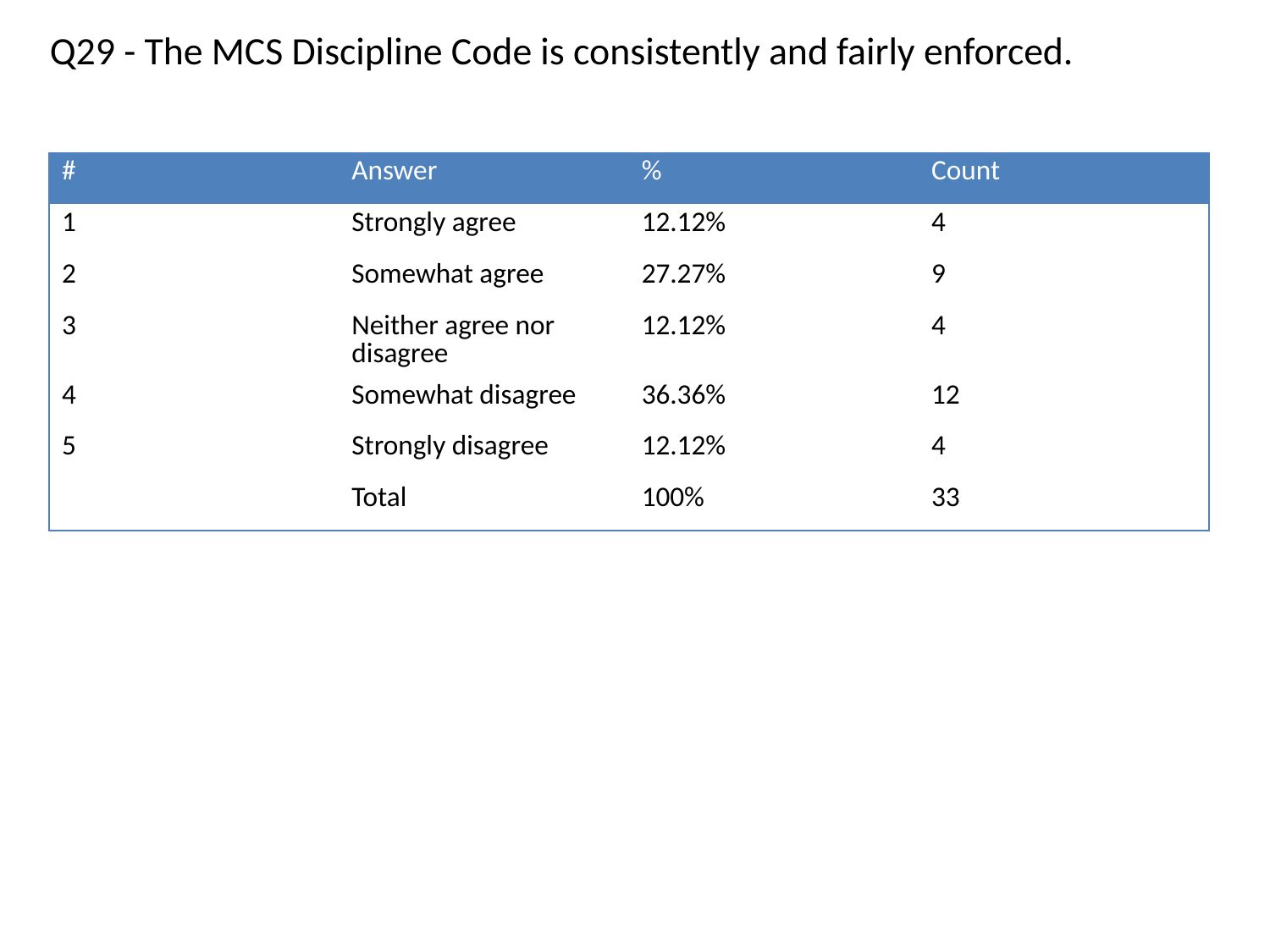

Q29 - The MCS Discipline Code is consistently and fairly enforced.
| # | Answer | % | Count |
| --- | --- | --- | --- |
| 1 | Strongly agree | 12.12% | 4 |
| 2 | Somewhat agree | 27.27% | 9 |
| 3 | Neither agree nor disagree | 12.12% | 4 |
| 4 | Somewhat disagree | 36.36% | 12 |
| 5 | Strongly disagree | 12.12% | 4 |
|  | Total | 100% | 33 |